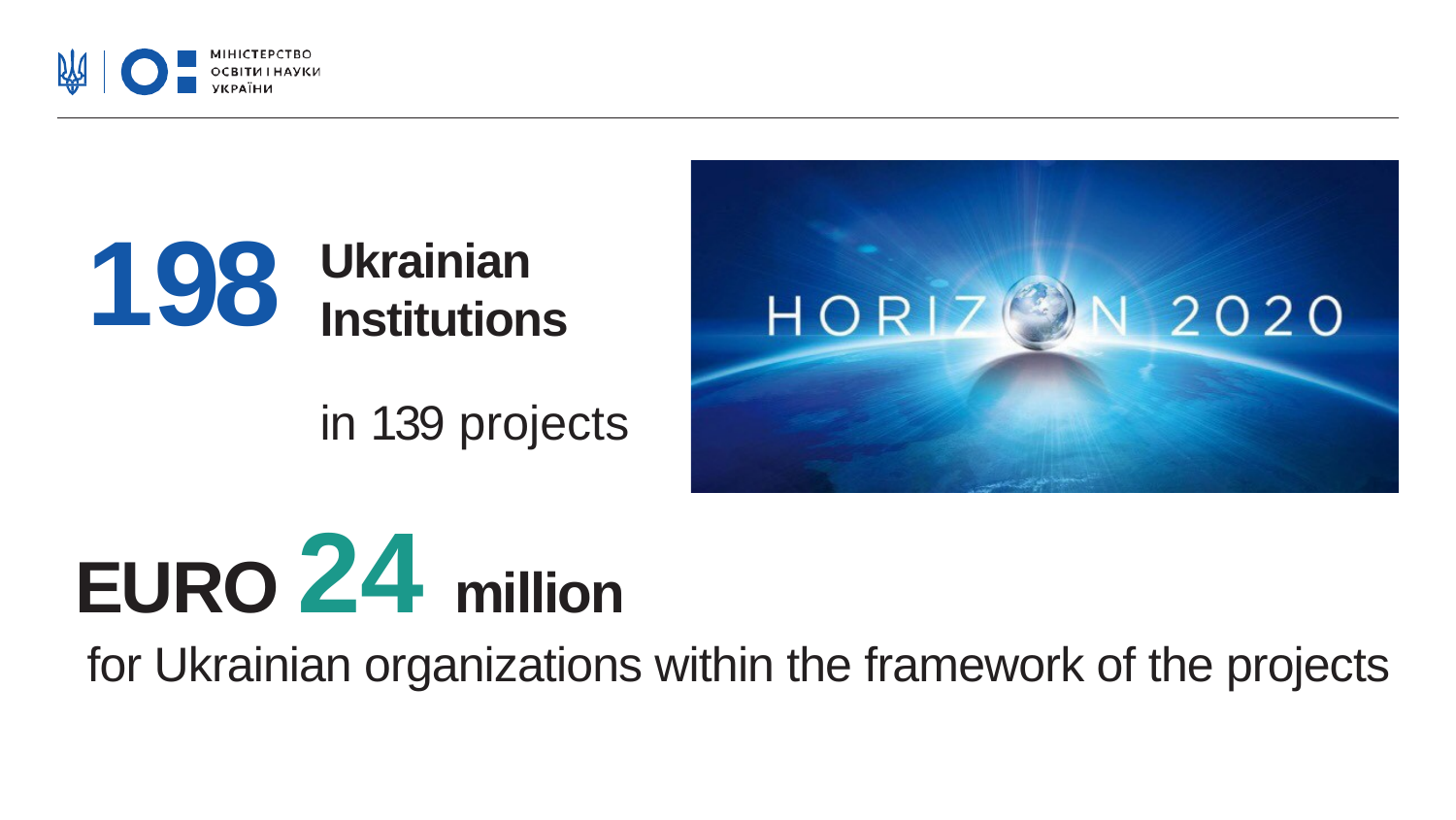

# 198
Ukrainian Institutions
in 139 projects
EURO 24 million

for Ukrainian organizations within the framework of the projects